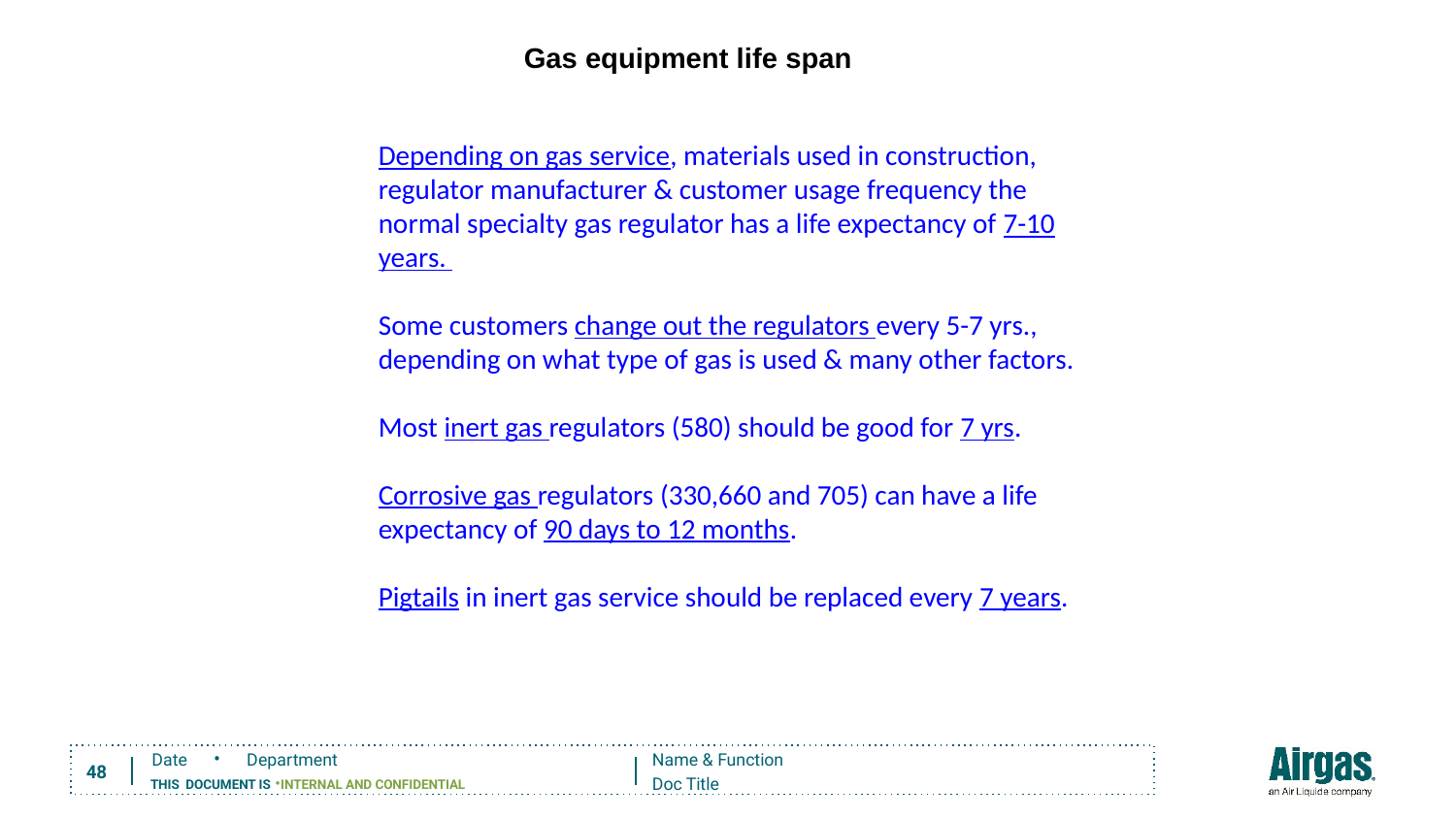

# Gas equipment life span
Depending on gas service, materials used in construction, regulator manufacturer & customer usage frequency the normal specialty gas regulator has a life expectancy of 7-10 years.

Some customers change out the regulators every 5-7 yrs., depending on what type of gas is used & many other factors.

Most inert gas regulators (580) should be good for 7 yrs.

Corrosive gas regulators (330,660 and 705) can have a life expectancy of 90 days to 12 months.

Pigtails in inert gas service should be replaced every 7 years.
48